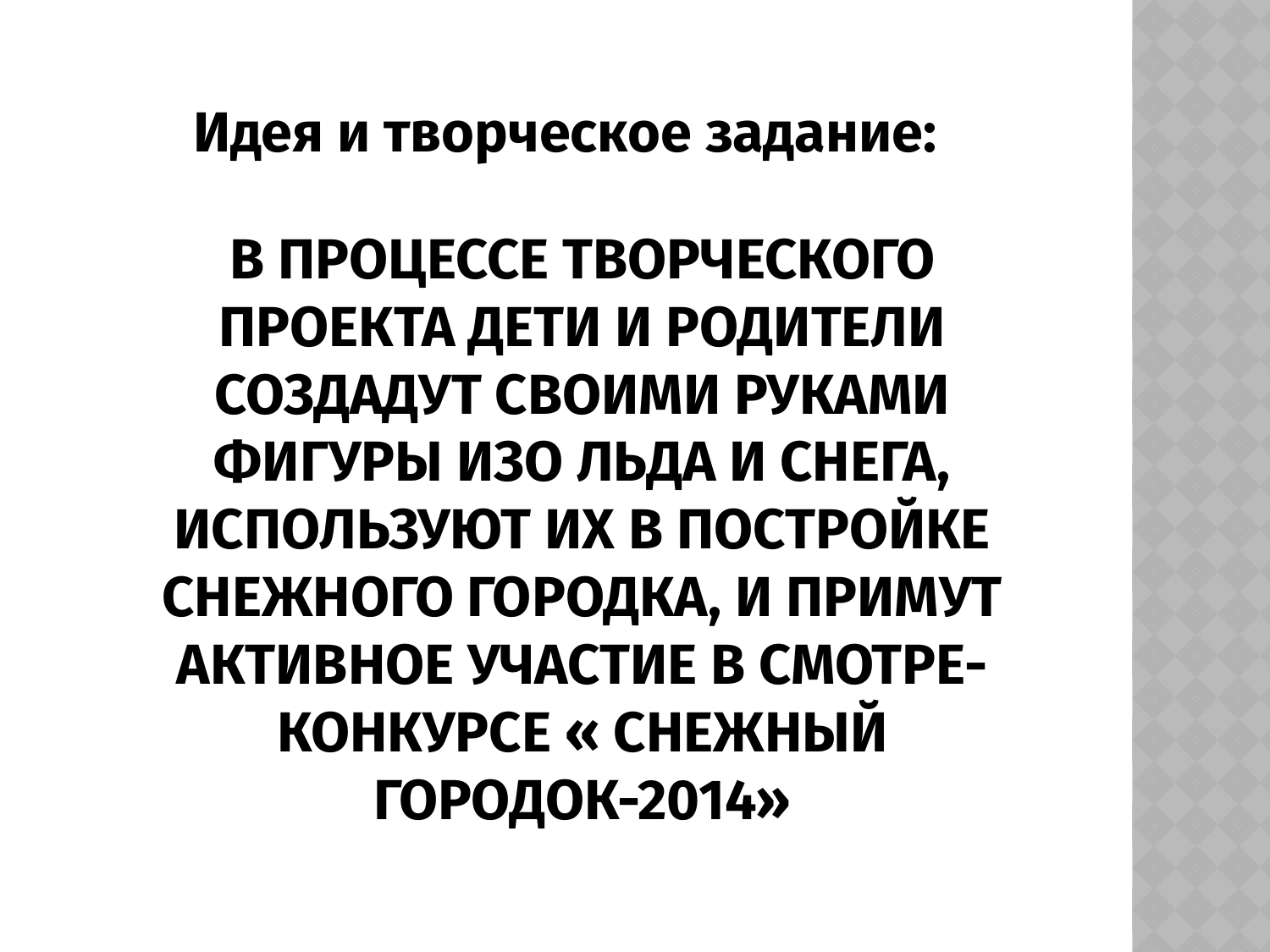

Идея и творческое задание:

# в процессе творческого проекта дети и родители создадут своими руками фигуры изо льда и снега, используют их в постройке снежного городка, и примут активное участие в смотре-конкурсе « Снежный городок-2014»